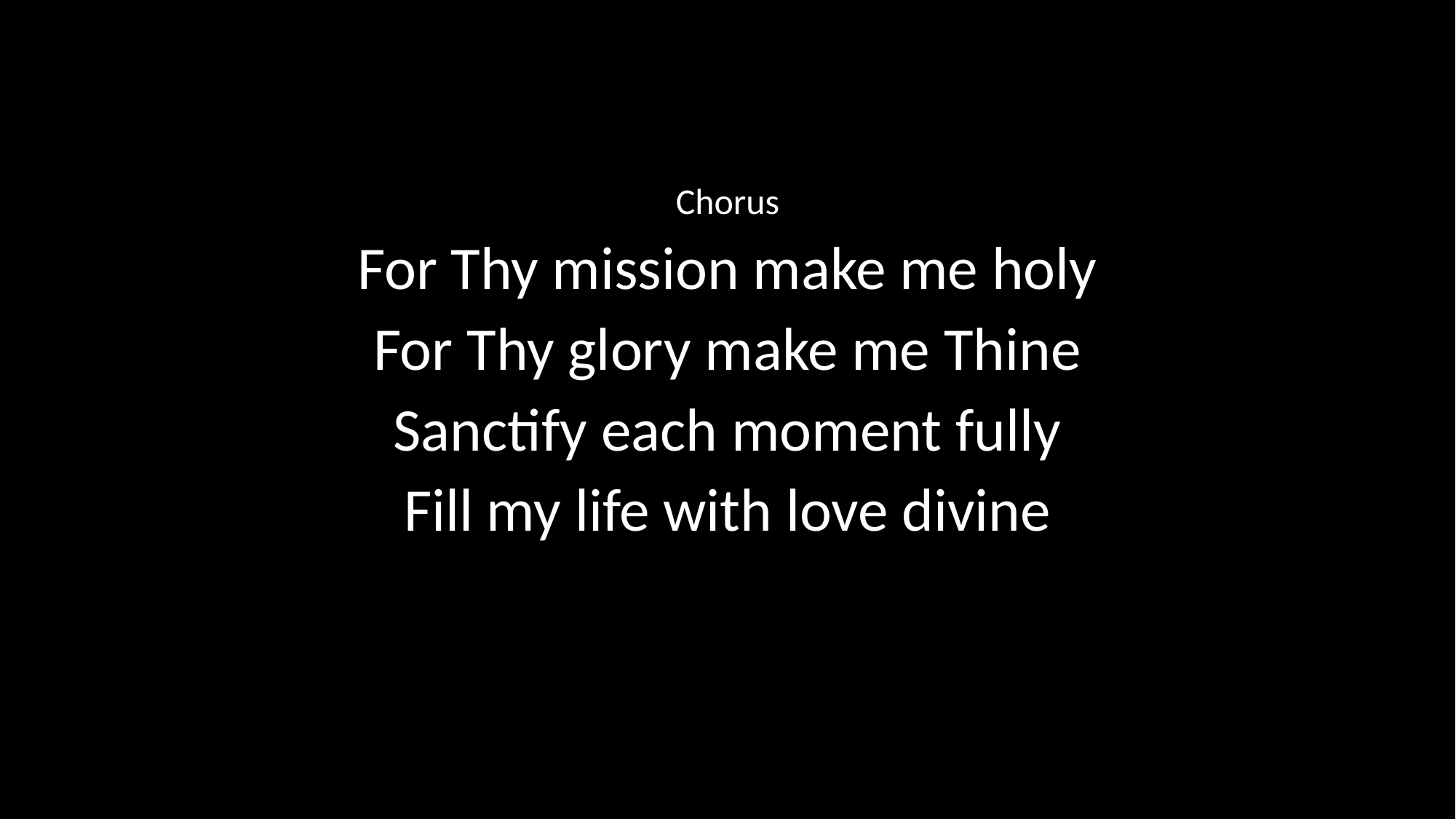

Chorus
For Thy mission make me holy
For Thy glory make me Thine
Sanctify each moment fully
Fill my life with love divine